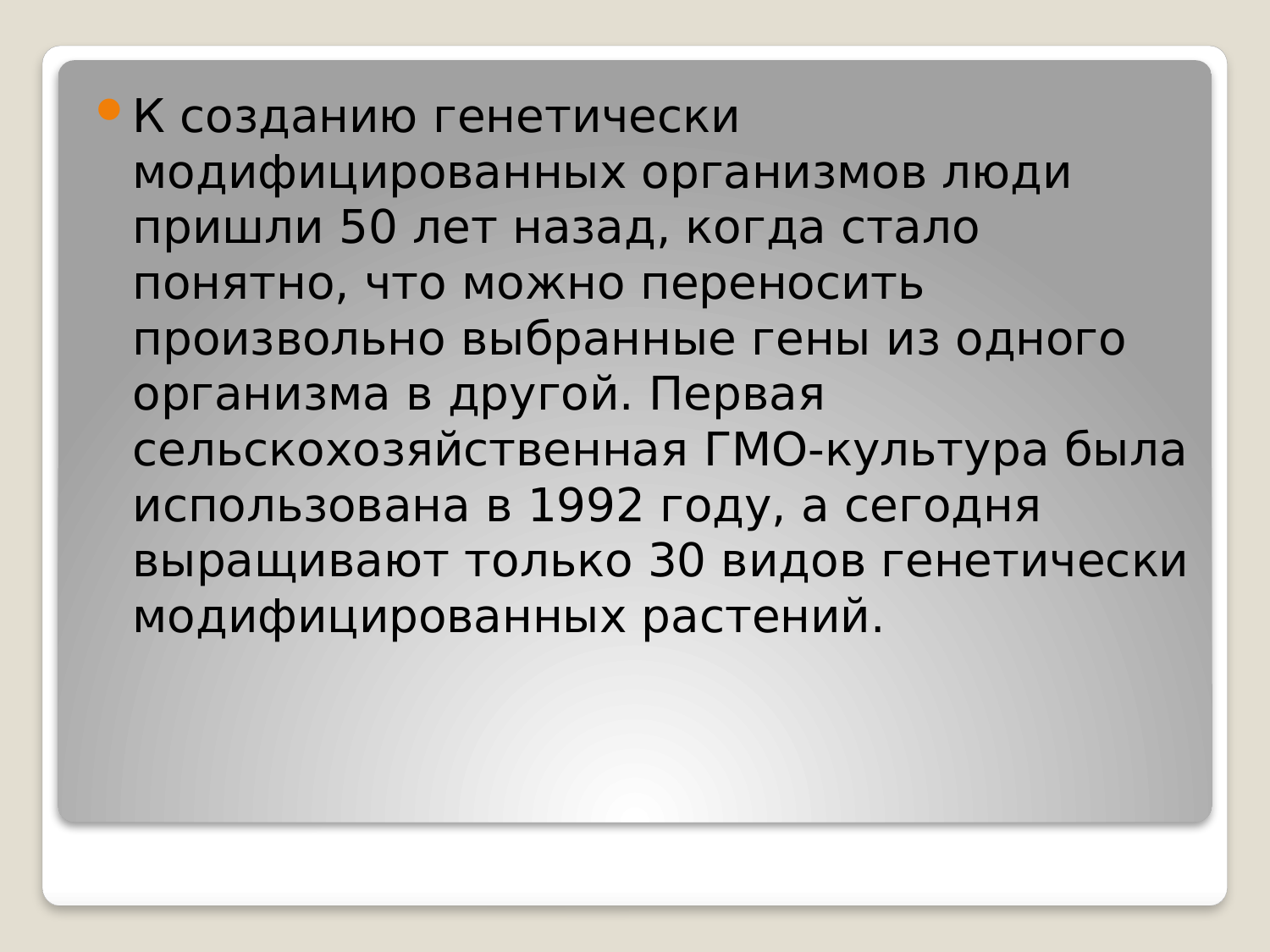

К созданию генетически модифицированных организмов люди пришли 50 лет назад, когда стало понятно, что можно переносить произвольно выбранные гены из одного организма в другой. Первая сельскохозяйственная ГМО-культура была использована в 1992 году, а сегодня выращивают только 30 видов генетически модифицированных растений.
#